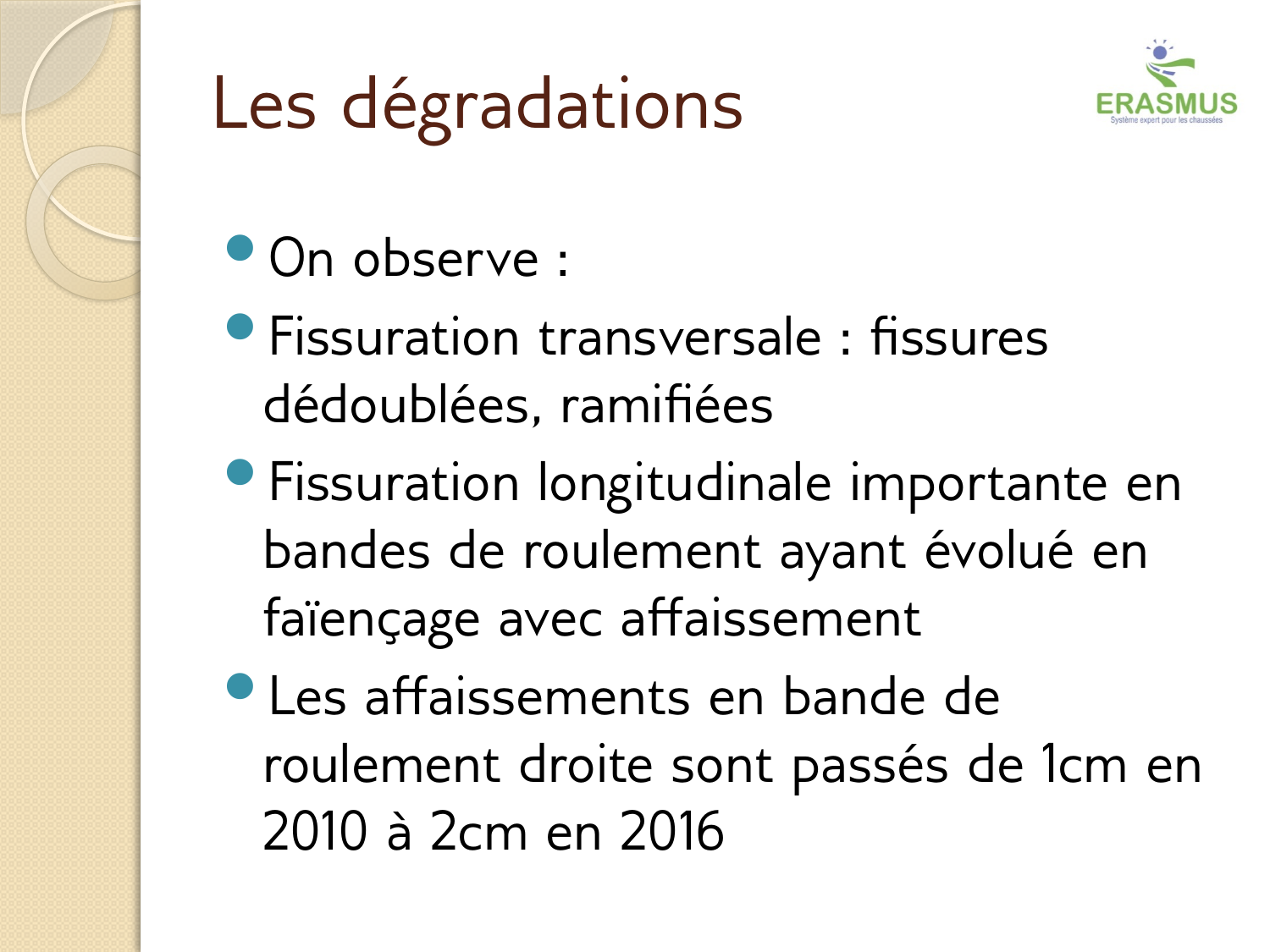

# Les dégradations
On observe :
Fissuration transversale : fissures dédoublées, ramifiées
Fissuration longitudinale importante en bandes de roulement ayant évolué en faïençage avec affaissement
Les affaissements en bande de roulement droite sont passés de 1cm en 2010 à 2cm en 2016